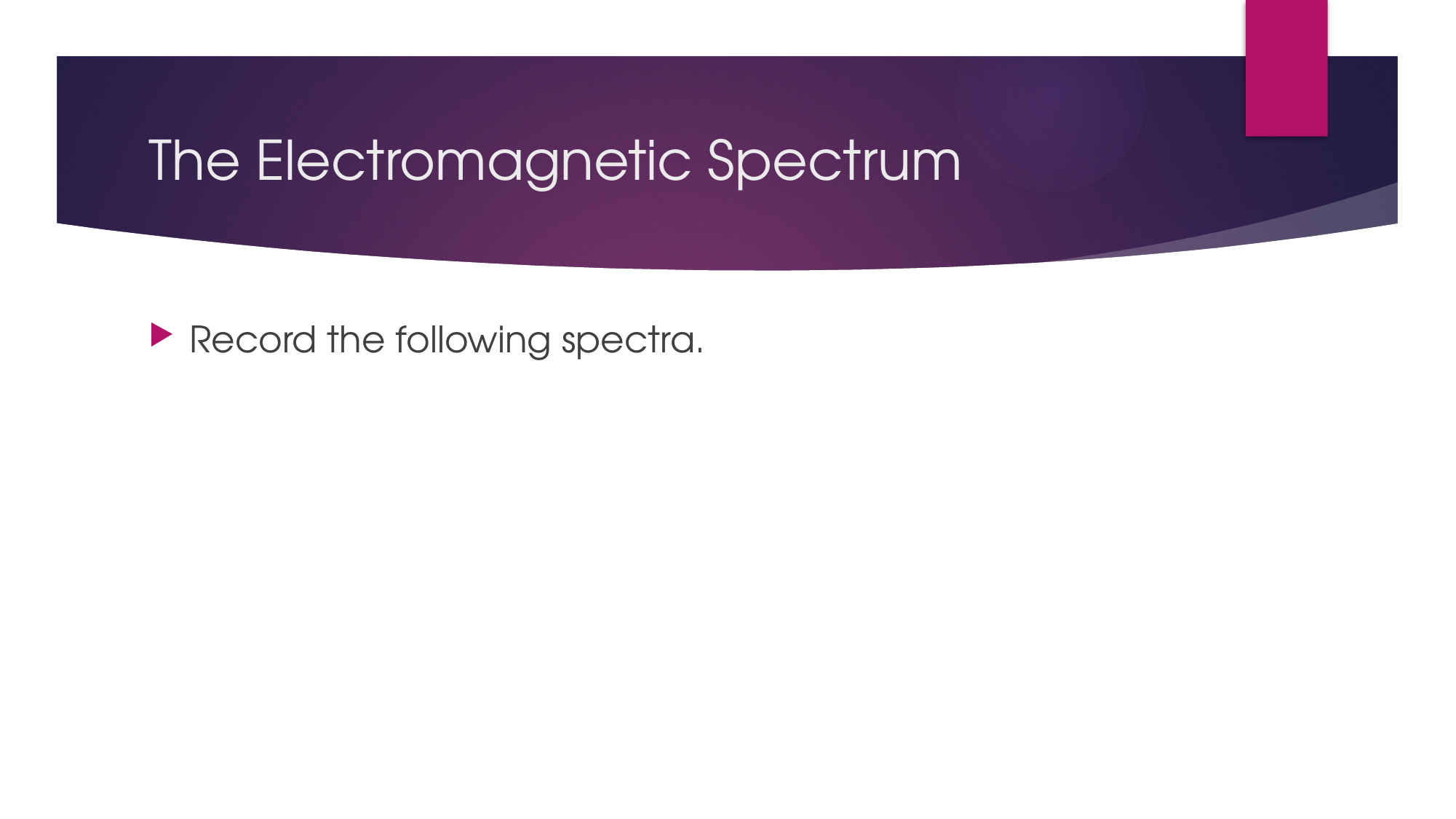

# The Electromagnetic Spectrum
Record the following spectra.